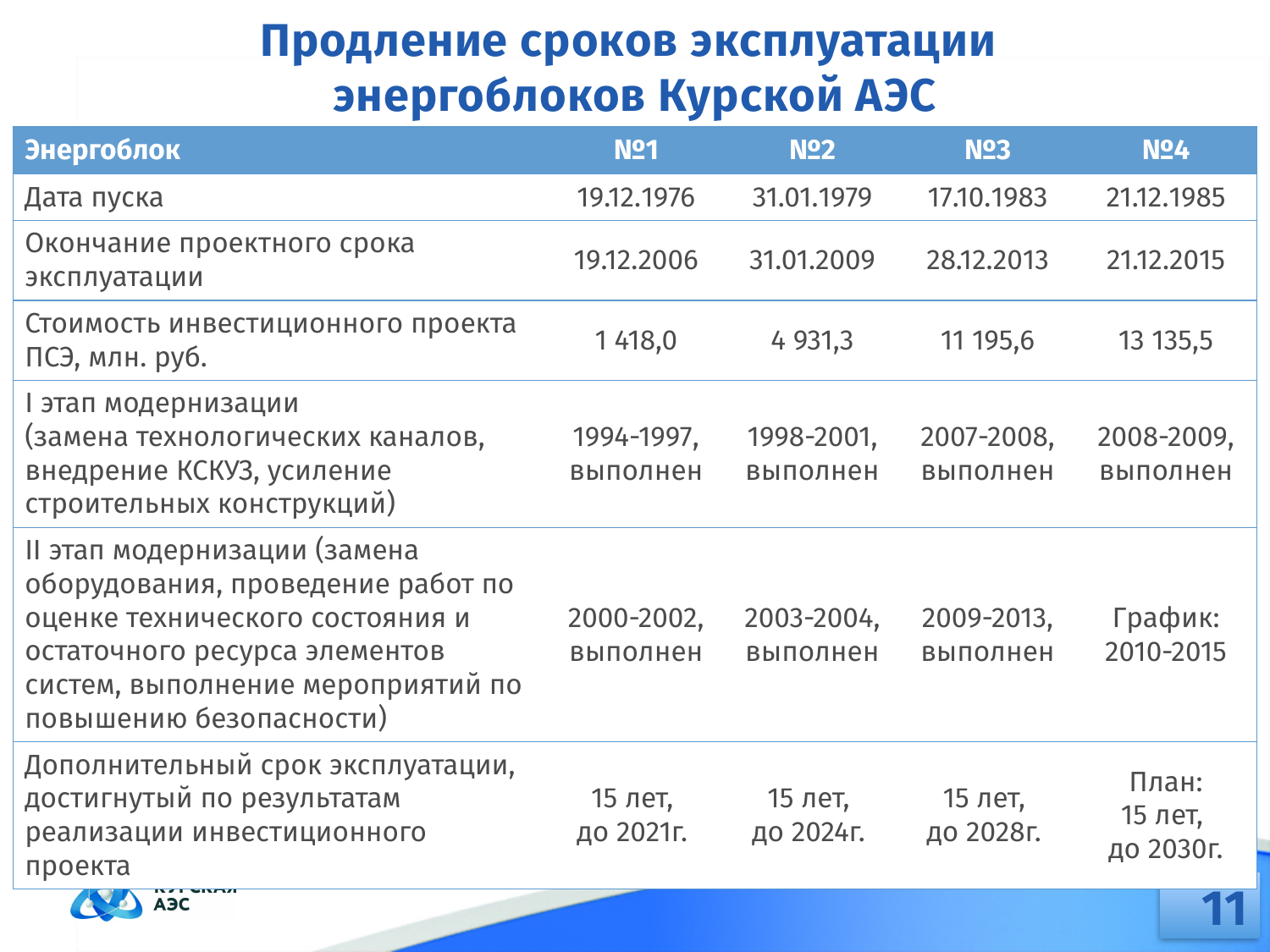

Продление сроков эксплуатации
энергоблоков Курской АЭС
| Энергоблок | №1 | №2 | №3 | №4 |
| --- | --- | --- | --- | --- |
| Дата пуска | 19.12.1976 | 31.01.1979 | 17.10.1983 | 21.12.1985 |
| Окончание проектного срока эксплуатации | 19.12.2006 | 31.01.2009 | 28.12.2013 | 21.12.2015 |
| Стоимость инвестиционного проекта ПСЭ, млн. руб. | 1 418,0 | 4 931,3 | 11 195,6 | 13 135,5 |
| I этап модернизации (замена технологических каналов, внедрение КСКУЗ, усиление строительных конструкций) | 1994-1997, выполнен | 1998-2001, выполнен | 2007-2008, выполнен | 2008-2009, выполнен |
| II этап модернизации (замена оборудования, проведение работ по оценке технического состояния и остаточного ресурса элементов систем, выполнение мероприятий по повышению безопасности) | 2000-2002, выполнен | 2003-2004, выполнен | 2009-2013, выполнен | График: 2010-2015 |
| Дополнительный срок эксплуатации, достигнутый по результатам реализации инвестиционного проекта | 15 лет, до 2021г. | 15 лет, до 2024г. | 15 лет, до 2028г. | План: 15 лет, до 2030г. |
11